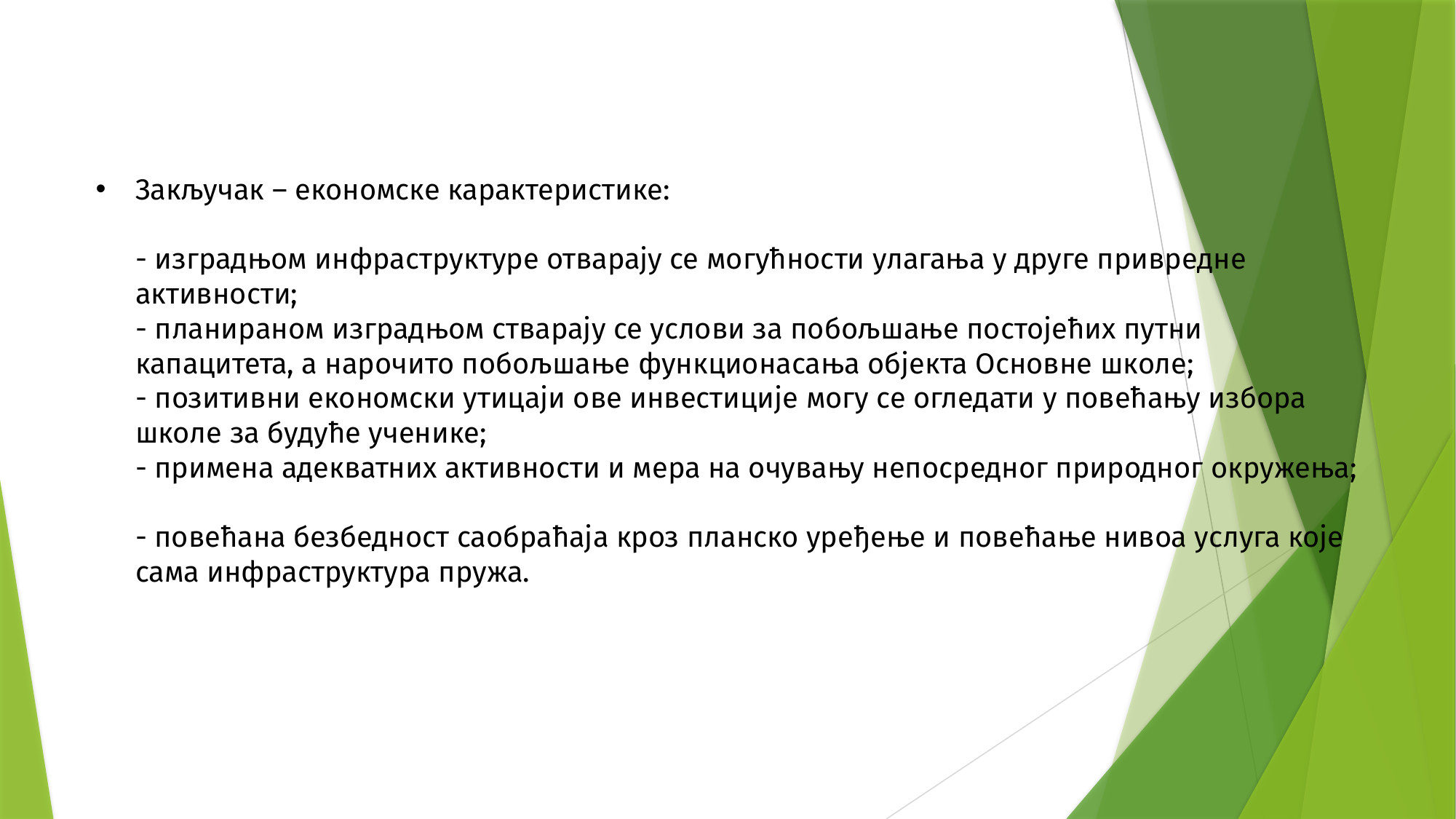

# Закључак – економске карактеристике: - изградњом инфраструктуре отварају се могућности улагања у друге привредне активности; - планираном изградњом стварају се услови за побољшање постојећих путни капацитета, а нарочито побољшање функционасања објекта Основне школе; - позитивни економски утицаји ове инвестиције могу се огледати у повећању избора школе за будуће ученике; - примена адекватних активности и мера на очувању непосредног природног окружења; - повећана безбедност саобраћаја кроз планско уређење и повећање нивоа услуга које сама инфраструктура пружа.